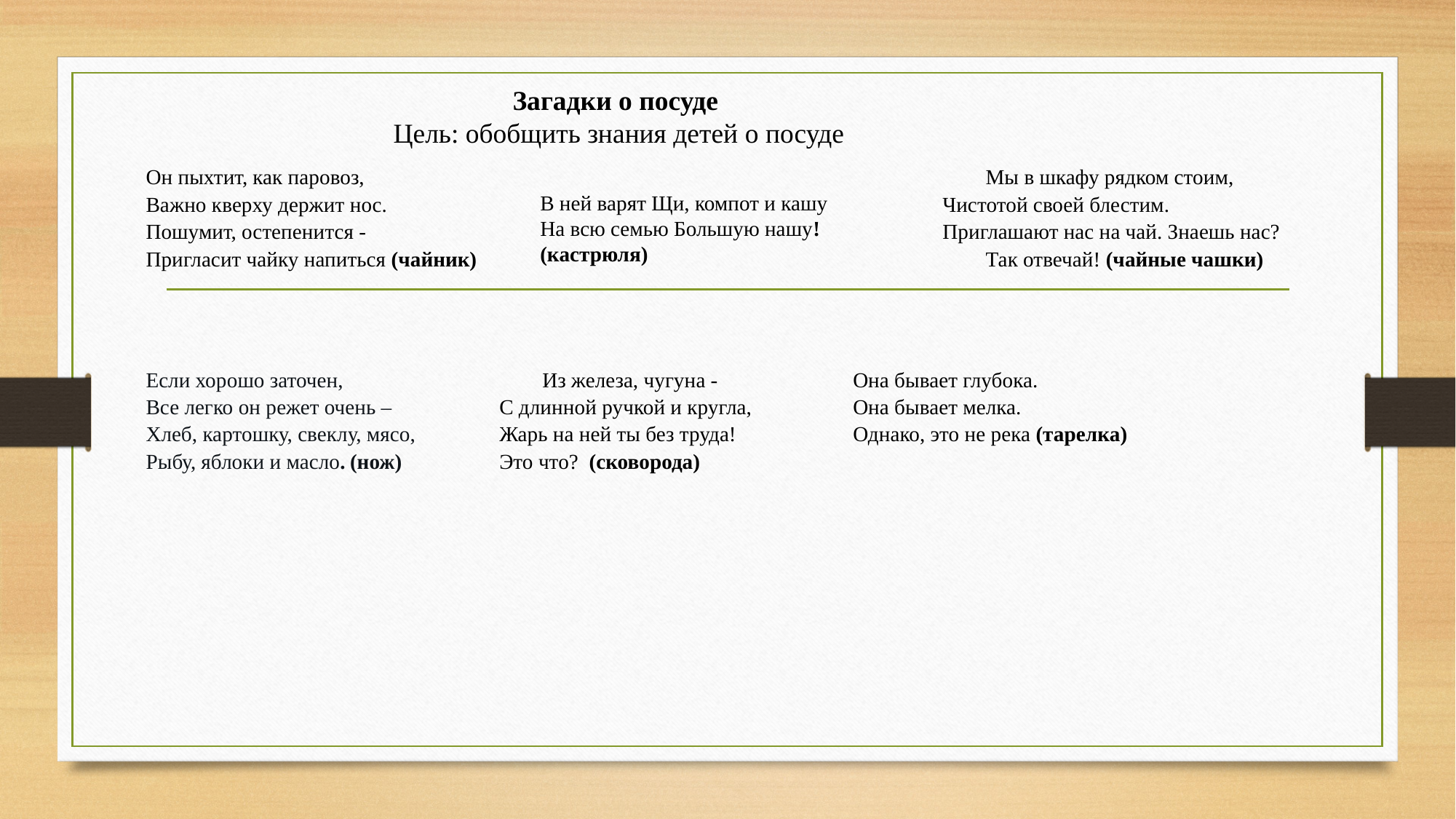

# Загадки о посуде Цель: обобщить знания детей о посуде
Он пыхтит, как паровоз, 
Важно кверху держит нос. 
Пошумит, остепенится - 
Пригласит чайку напиться (чайник)
Мы в шкафу рядком стоим,
Чистотой своей блестим.
Приглашают нас на чай. Знаешь нас?
Так отвечай! (чайные чашки)
В ней варят Щи, компот и кашу 
На всю семью Большую нашу!
(кастрюля)
Из железа, чугуна -
С длинной ручкой и кругла,
Жарь на ней ты без труда!
Это что?  (сковорода)
Она бывает глубока.
Она бывает мелка.
Однако, это не река (тарелка)
Если хорошо заточен,
Все легко он режет очень –
Хлеб, картошку, свеклу, мясо,
Рыбу, яблоки и масло. (нож)